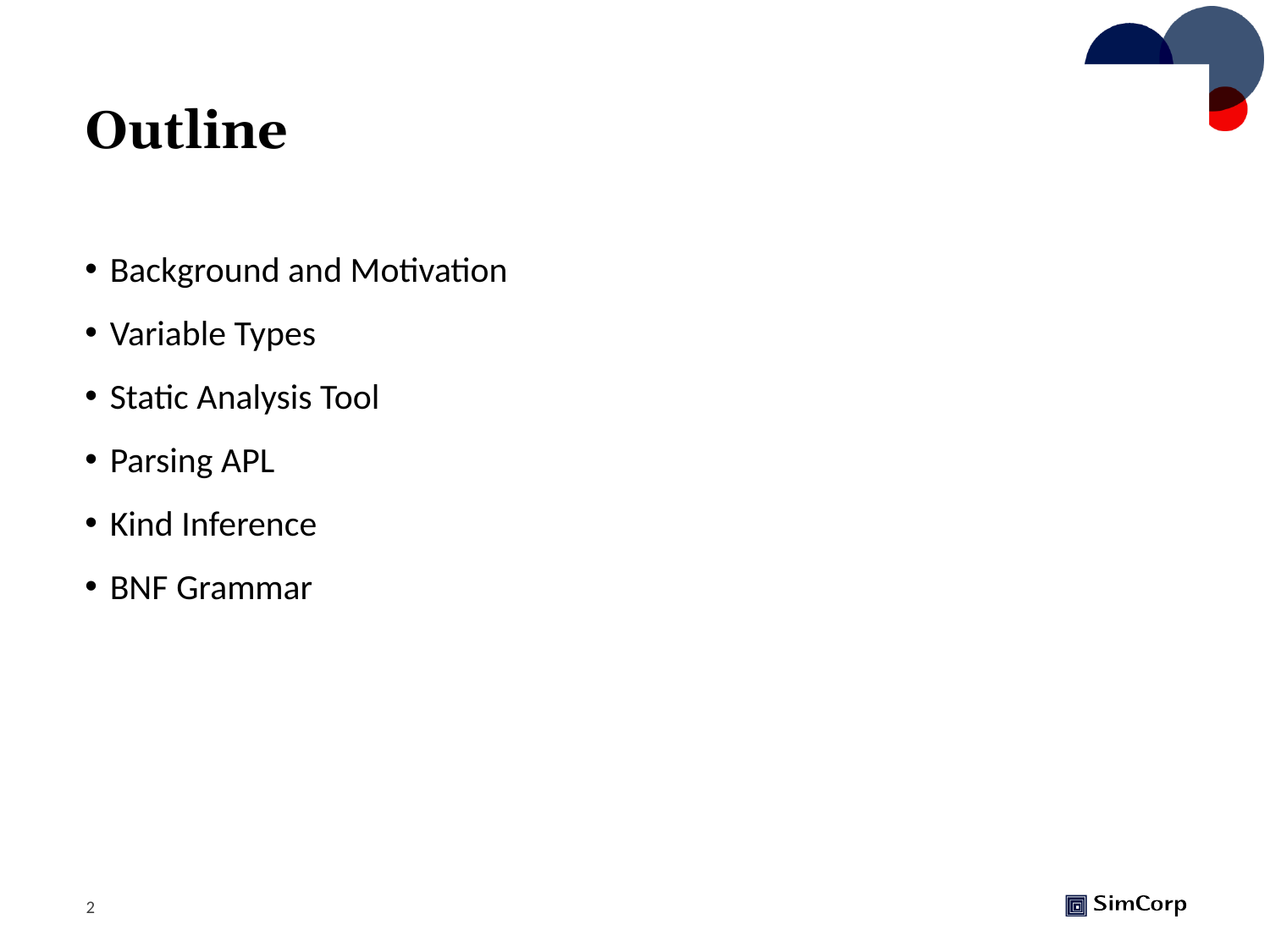

# Outline
Background and Motivation
Variable Types
Static Analysis Tool
Parsing APL
Kind Inference
BNF Grammar
2